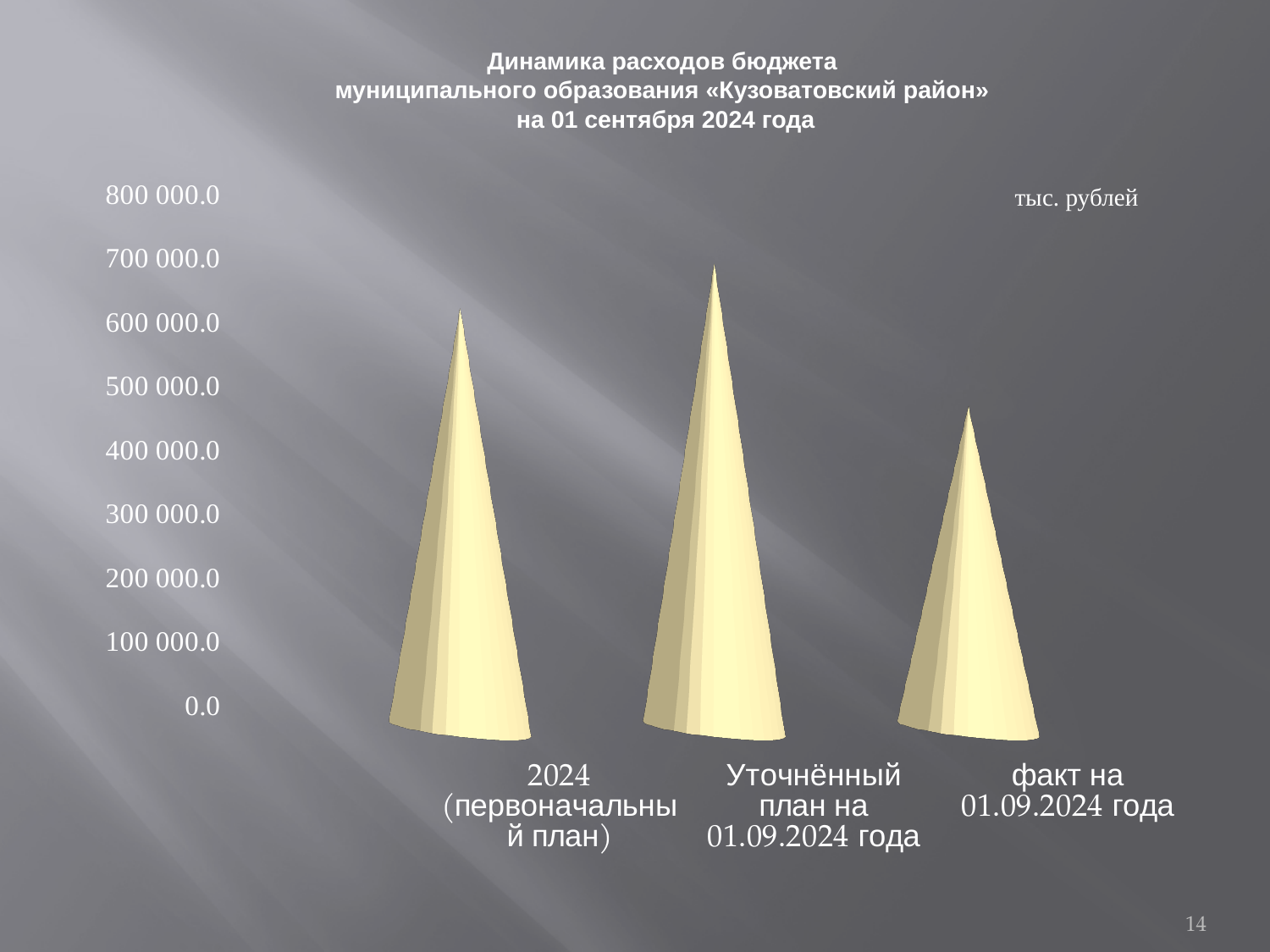

# Динамика расходов бюджета муниципального образования «Кузоватовский район» на 01 сентября 2024 года

[unsupported chart]

тыс. рублей
14